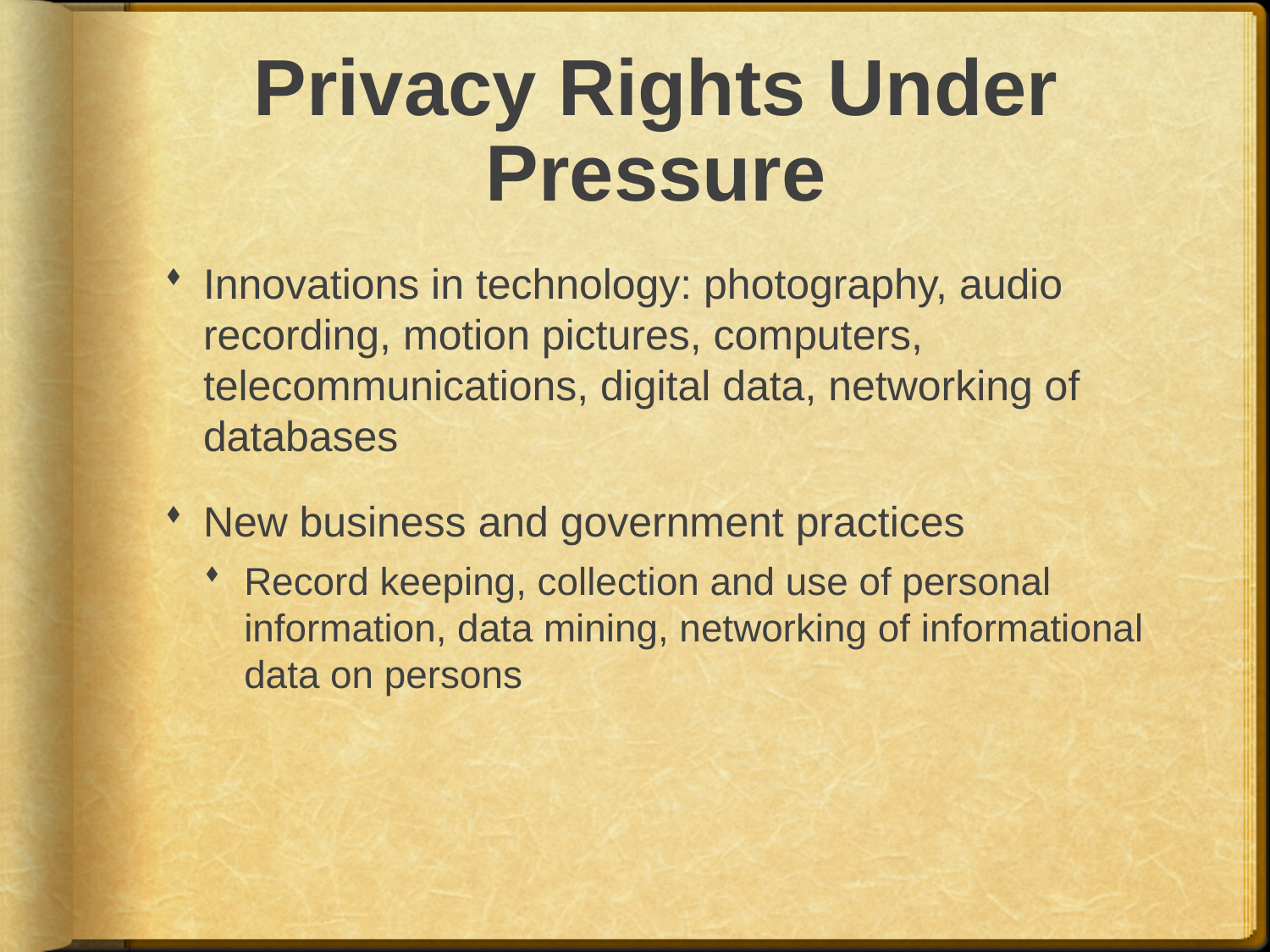

# Privacy Rights Under Pressure
Innovations in technology: photography, audio recording, motion pictures, computers, telecommunications, digital data, networking of databases
New business and government practices
Record keeping, collection and use of personal information, data mining, networking of informational data on persons